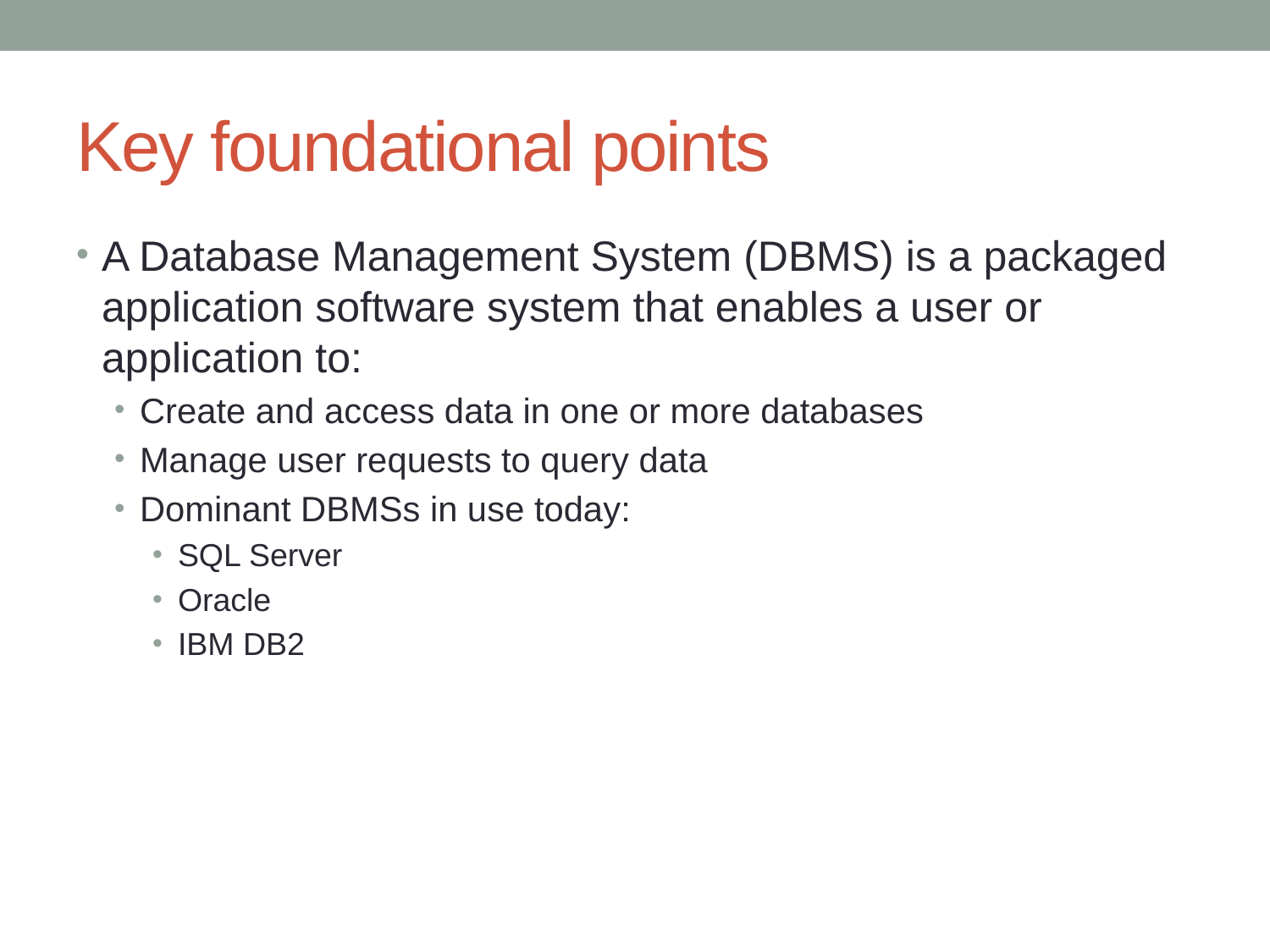

# Key foundational points
A Database Management System (DBMS) is a packaged application software system that enables a user or application to:
Create and access data in one or more databases
Manage user requests to query data
Dominant DBMSs in use today:
SQL Server
Oracle
IBM DB2